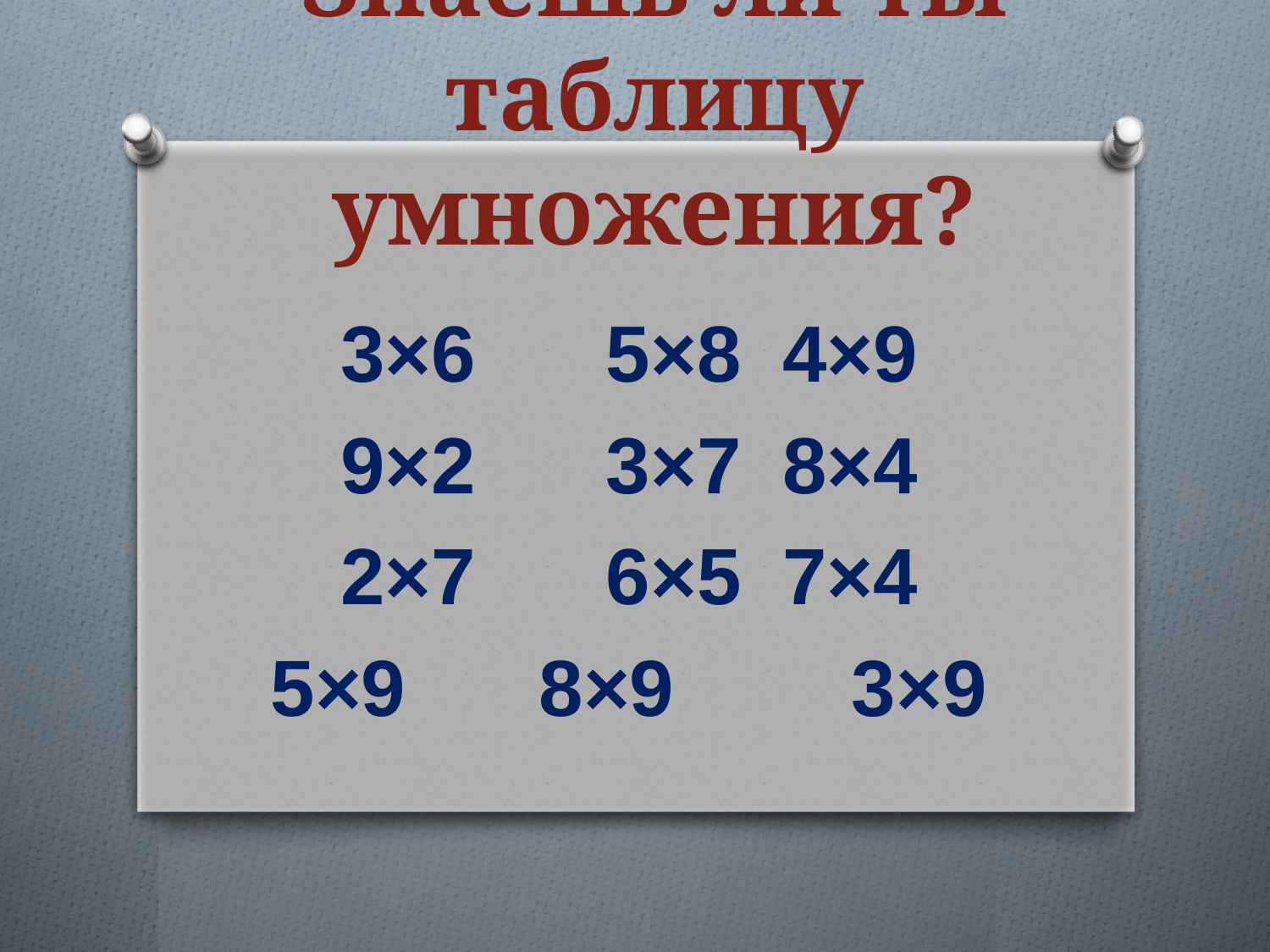

# Знаешь ли ты таблицу умножения?
3×6	  5×8		4×9
9×2	  3×7		8×4
2×7	  6×5		7×4
5×9      8×9        3×9